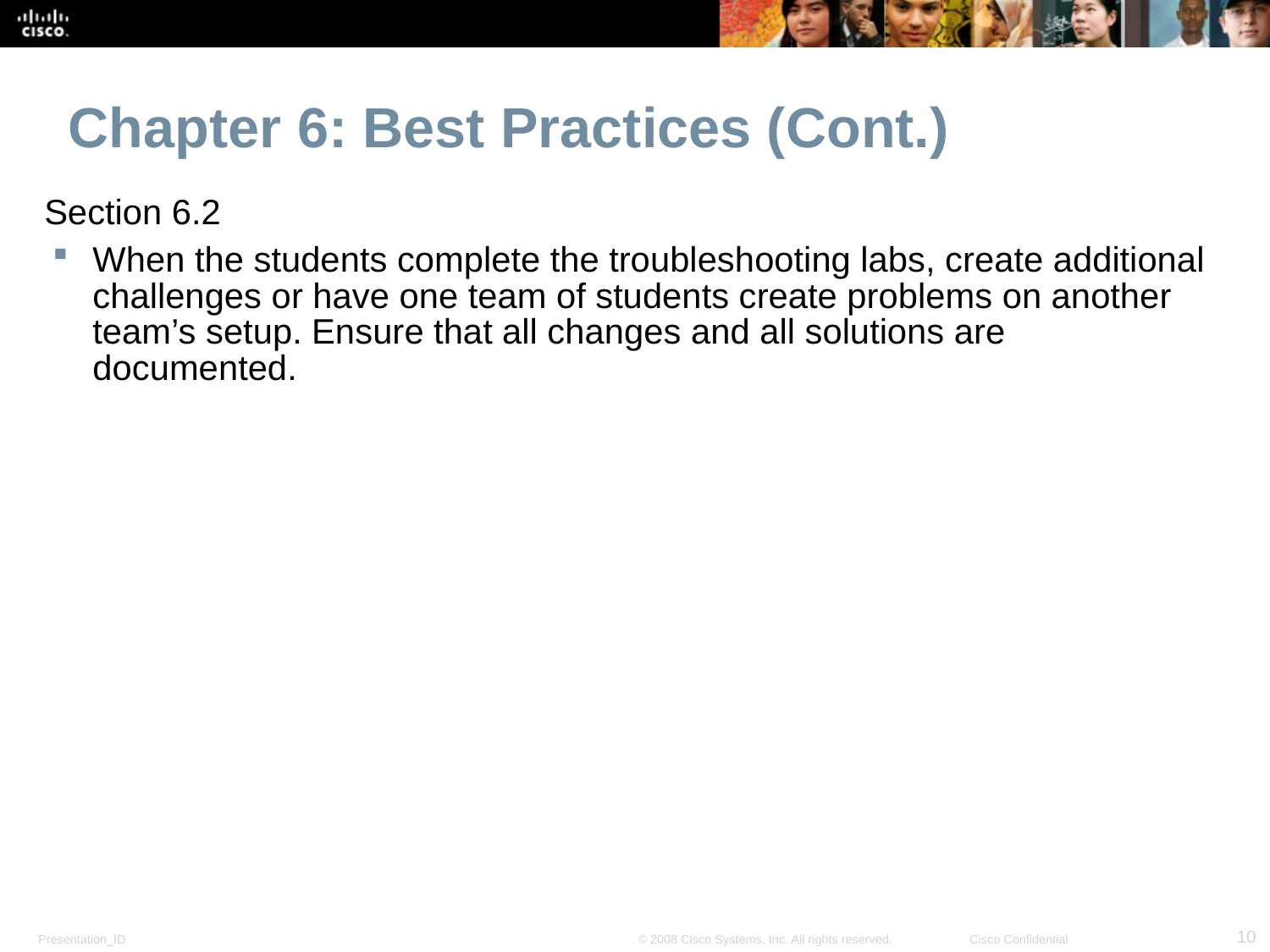

Chapter 6: Best Practices (Cont.)
Section 6.2
When the students complete the troubleshooting labs, create additional challenges or have one team of students create problems on another team’s setup. Ensure that all changes and all solutions are documented.